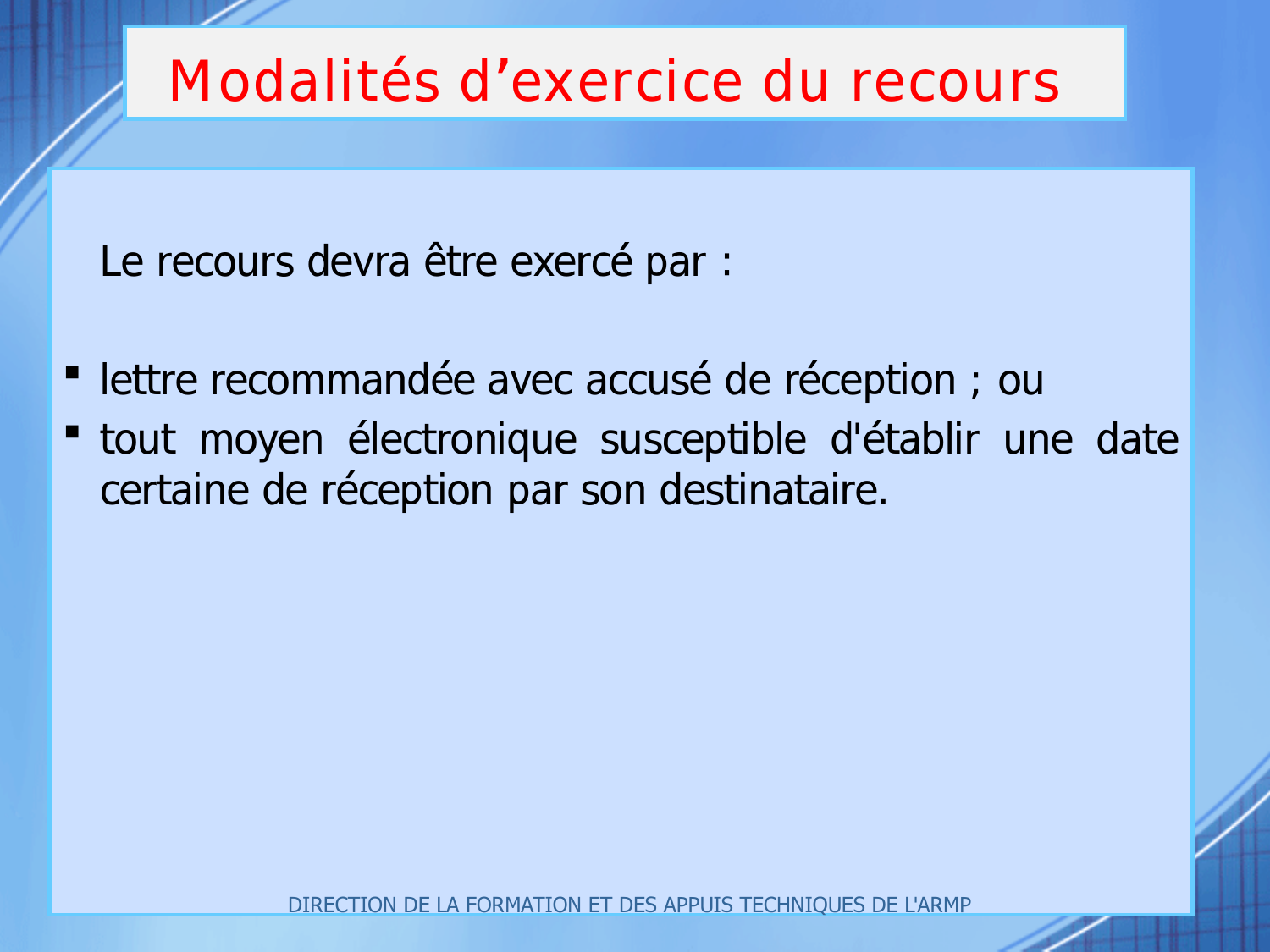

# Modalités d’exercice du recours

	Le recours devra être exercé par :

lettre recommandée avec accusé de réception ; ou
tout moyen électronique susceptible d'établir une date certaine de réception par son destinataire.

DIRECTION DE LA FORMATION ET DES APPUIS TECHNIQUES DE L'ARMP